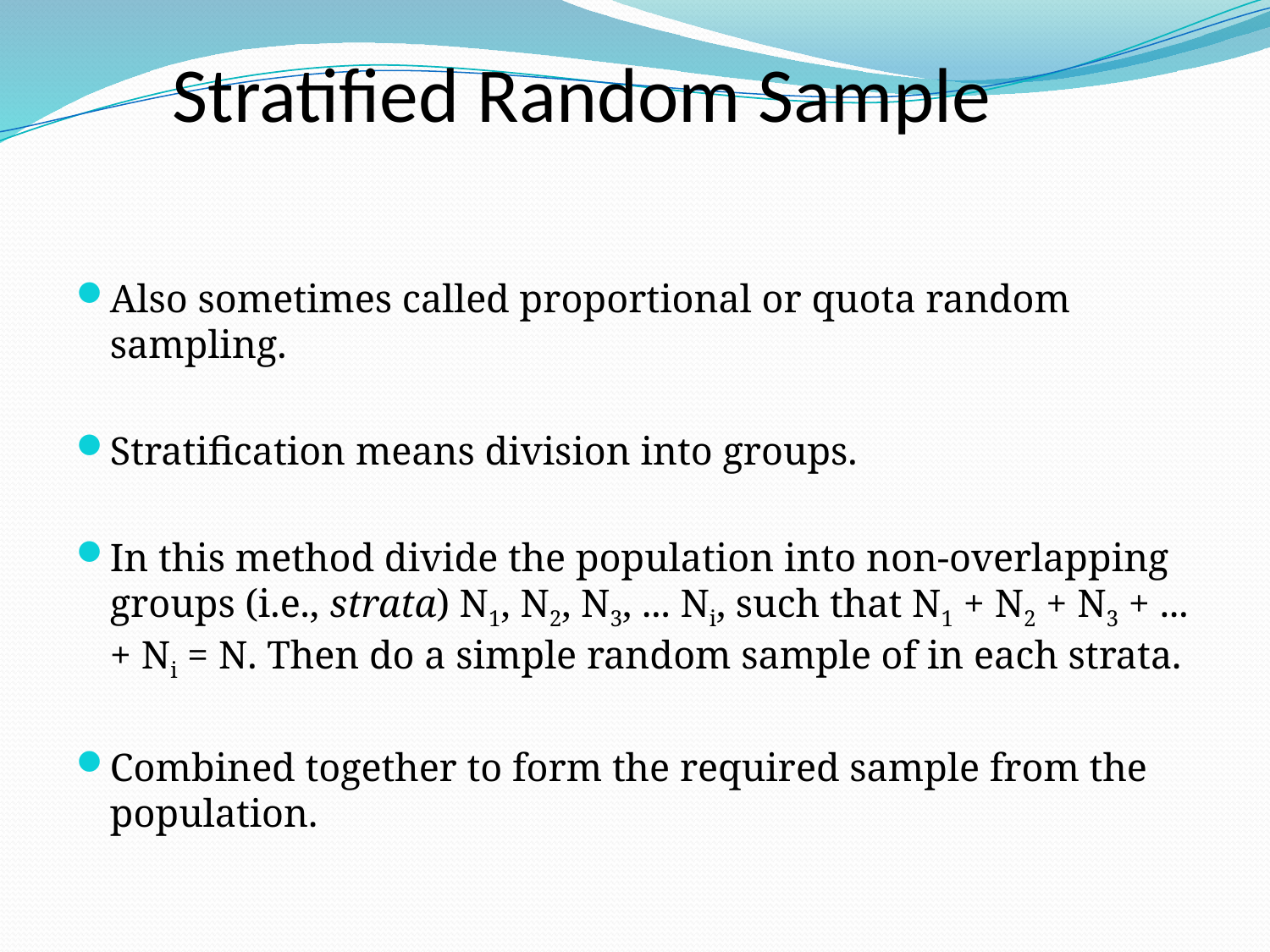

Stratified Random Sample

Also sometimes called proportional or quota random sampling.

Stratification means division into groups.

In this method divide the population into non-overlapping groups (i.e., strata) N1, N2, N3, ... Ni, such that N1 + N2 + N3 + ... + Ni = N. Then do a simple random sample of in each strata.

Combined together to form the required sample from the population.